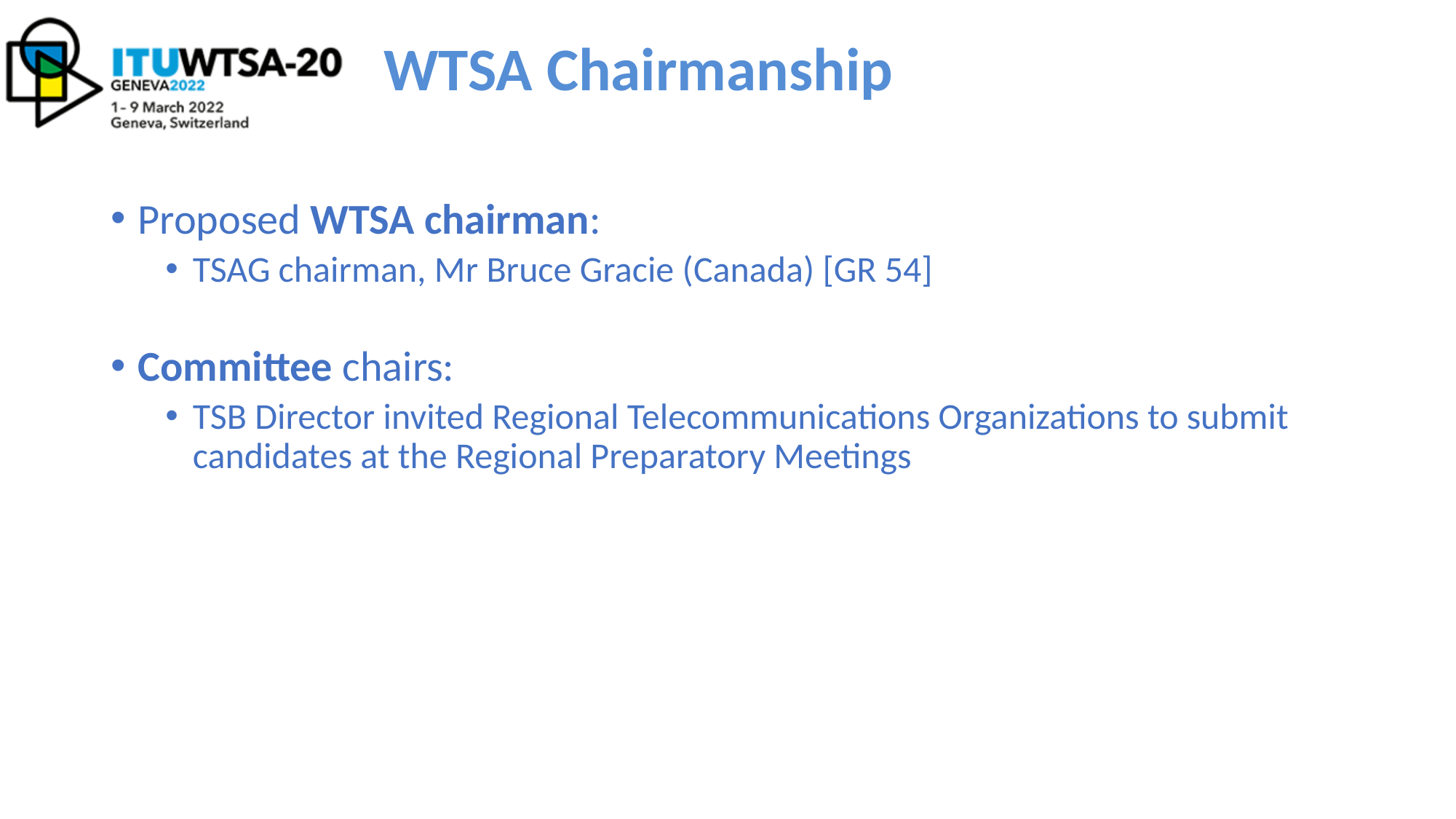

# WTSA Chairmanship
Proposed WTSA chairman:
TSAG chairman, Mr Bruce Gracie (Canada) [GR 54]
Committee chairs:
TSB Director invited Regional Telecommunications Organizations to submit candidates at the Regional Preparatory Meetings